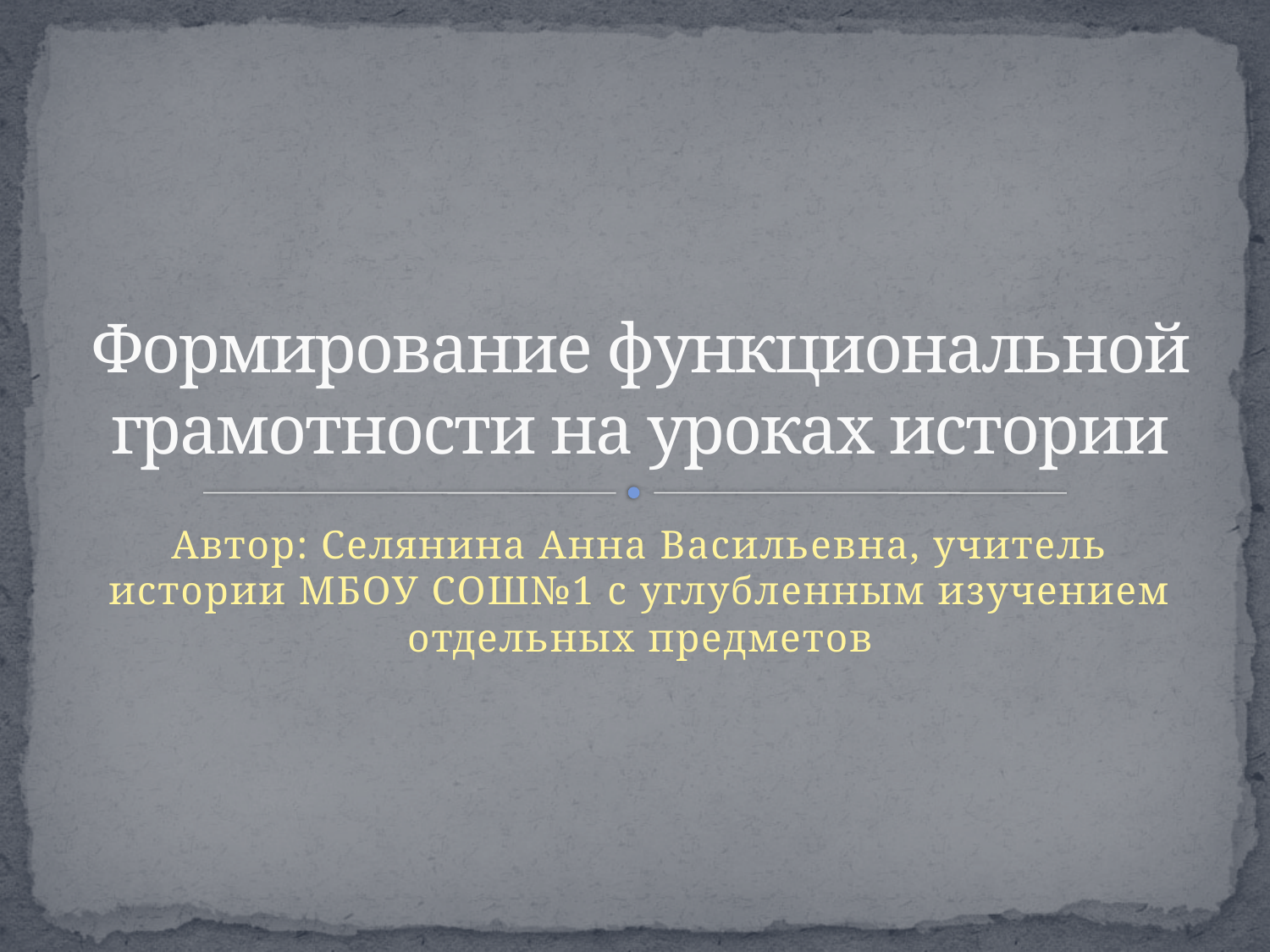

# Формирование функциональной грамотности на уроках истории
Автор: Селянина Анна Васильевна, учитель истории МБОУ СОШ№1 с углубленным изучением отдельных предметов